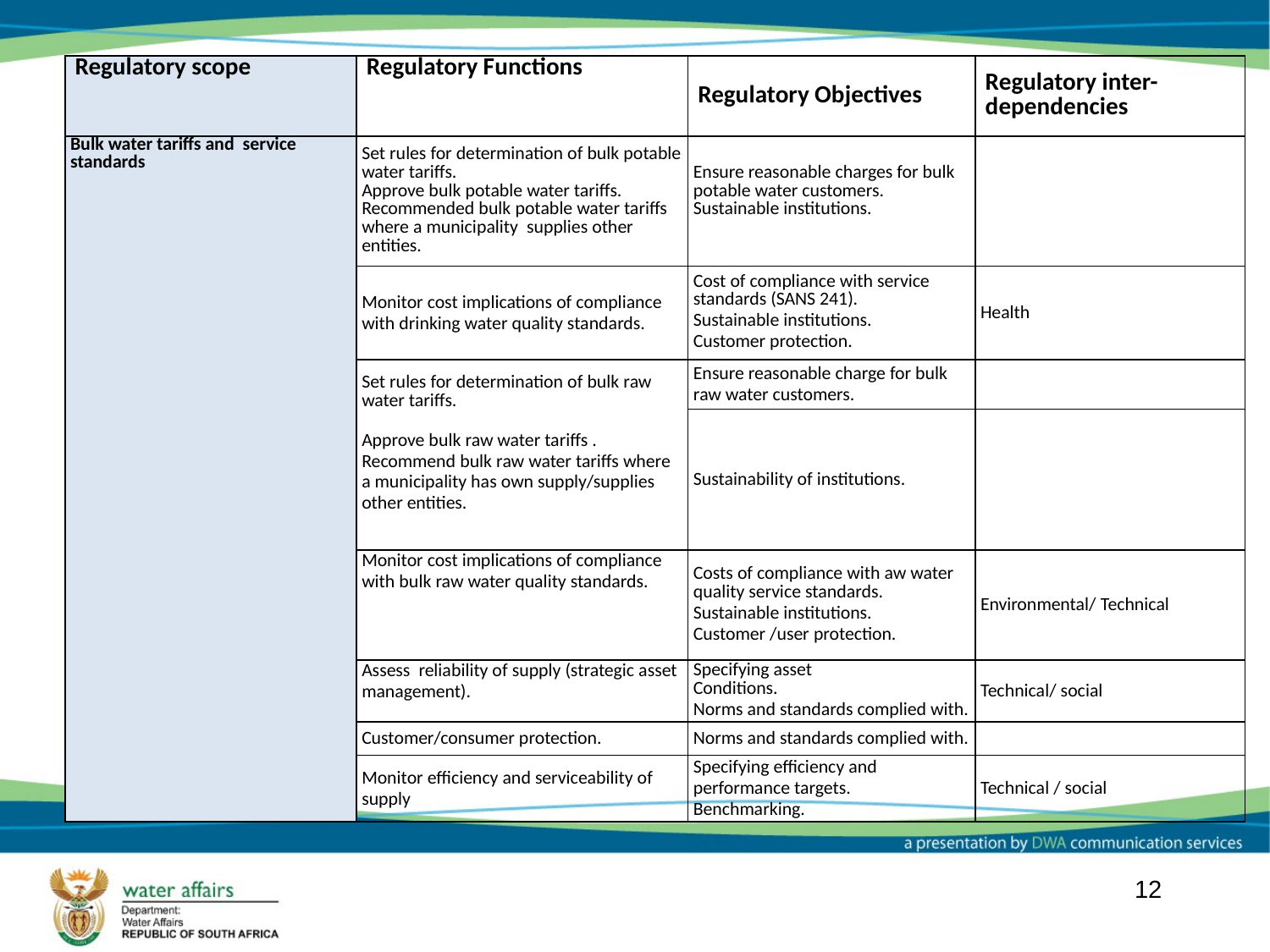

| Regulatory scope | Regulatory Functions | Regulatory Objectives | Regulatory inter-dependencies |
| --- | --- | --- | --- |
| Bulk water tariffs and service standards | Set rules for determination of bulk potable water tariffs. Approve bulk potable water tariffs. Recommended bulk potable water tariffs where a municipality supplies other entities. | Ensure reasonable charges for bulk potable water customers. Sustainable institutions. |  |
|  | Monitor cost implications of compliance with drinking water quality standards. | Cost of compliance with service standards (SANS 241). Sustainable institutions. Customer protection. | Health |
|  | Set rules for determination of bulk raw water tariffs.   Approve bulk raw water tariffs . Recommend bulk raw water tariffs where a municipality has own supply/supplies other entities. | Ensure reasonable charge for bulk raw water customers. |  |
|  |  | Sustainability of institutions. |  |
|  | Monitor cost implications of compliance with bulk raw water quality standards. | Costs of compliance with aw water quality service standards. Sustainable institutions. Customer /user protection. | Environmental/ Technical |
|  | Assess reliability of supply (strategic asset management). | Specifying asset Conditions. Norms and standards complied with. | Technical/ social |
|  | Customer/consumer protection. | Norms and standards complied with. |  |
|  | Monitor efficiency and serviceability of supply | Specifying efficiency and performance targets. Benchmarking. | Technical / social |
12